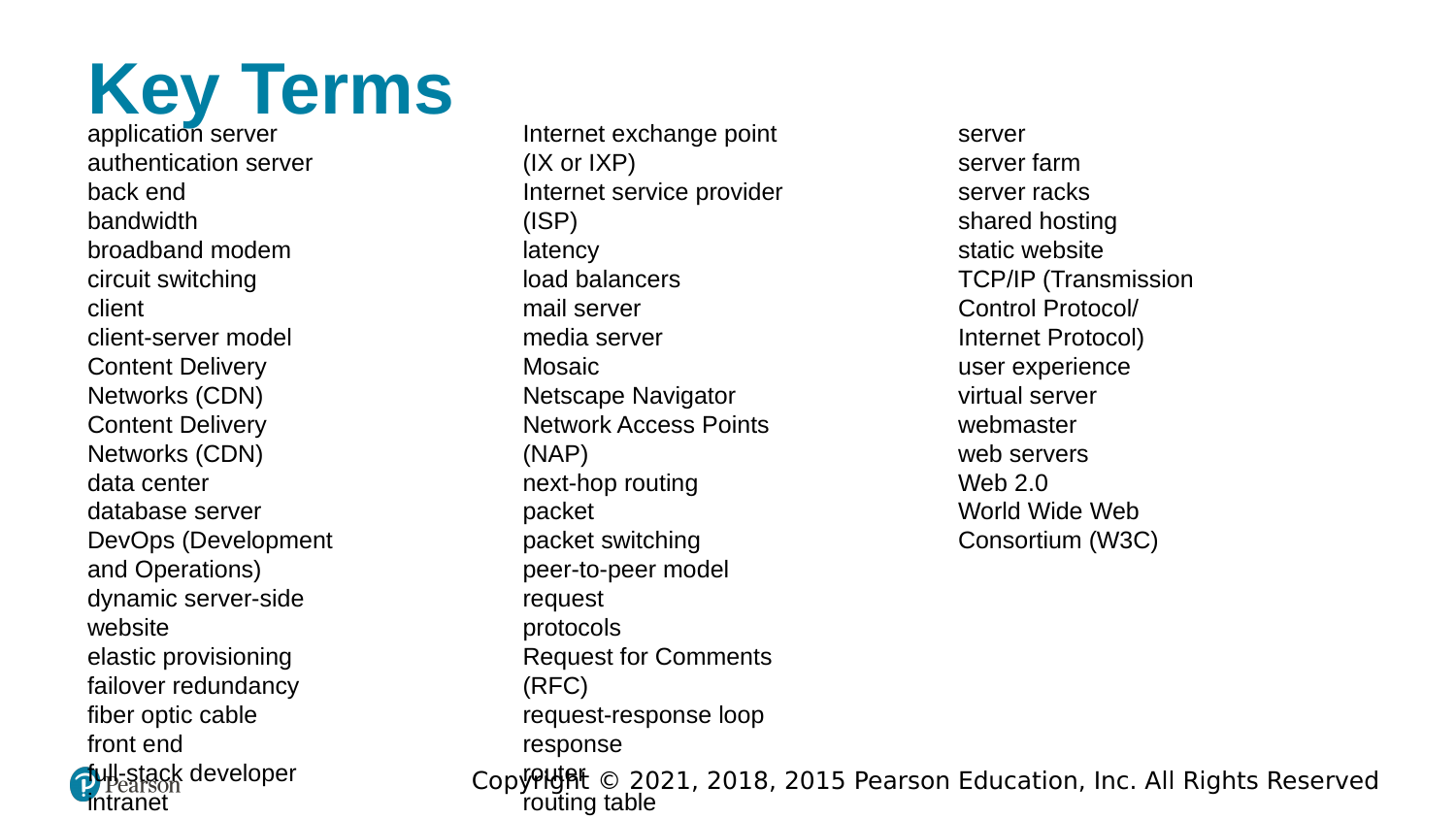

# Key Terms
application server
authentication server
back end
bandwidth
broadband modem
circuit switching
client
client-server model
Content Delivery
Networks (CDN)
Content Delivery
Networks (CDN)
data center
database server
DevOps (Development
and Operations)
dynamic server-side
website
elastic provisioning
failover redundancy
fiber optic cable
front end
full-stack developer
intranet
internet
Internet exchange point
(IX or IXP)
Internet service provider
(ISP)
latency
load balancers
mail server
media server
Mosaic
Netscape Navigator
Network Access Points
(NAP)
next-hop routing
packet
packet switching
peer-to-peer model
request
protocols
Request for Comments
(RFC)
request-response loop
response
router
routing table
semantic web
server
server farm
server racks
shared hosting
static website
TCP/IP (Transmission
Control Protocol/
Internet Protocol)
user experience
virtual server
webmaster
web servers
Web 2.0
World Wide Web
Consortium (W3C)